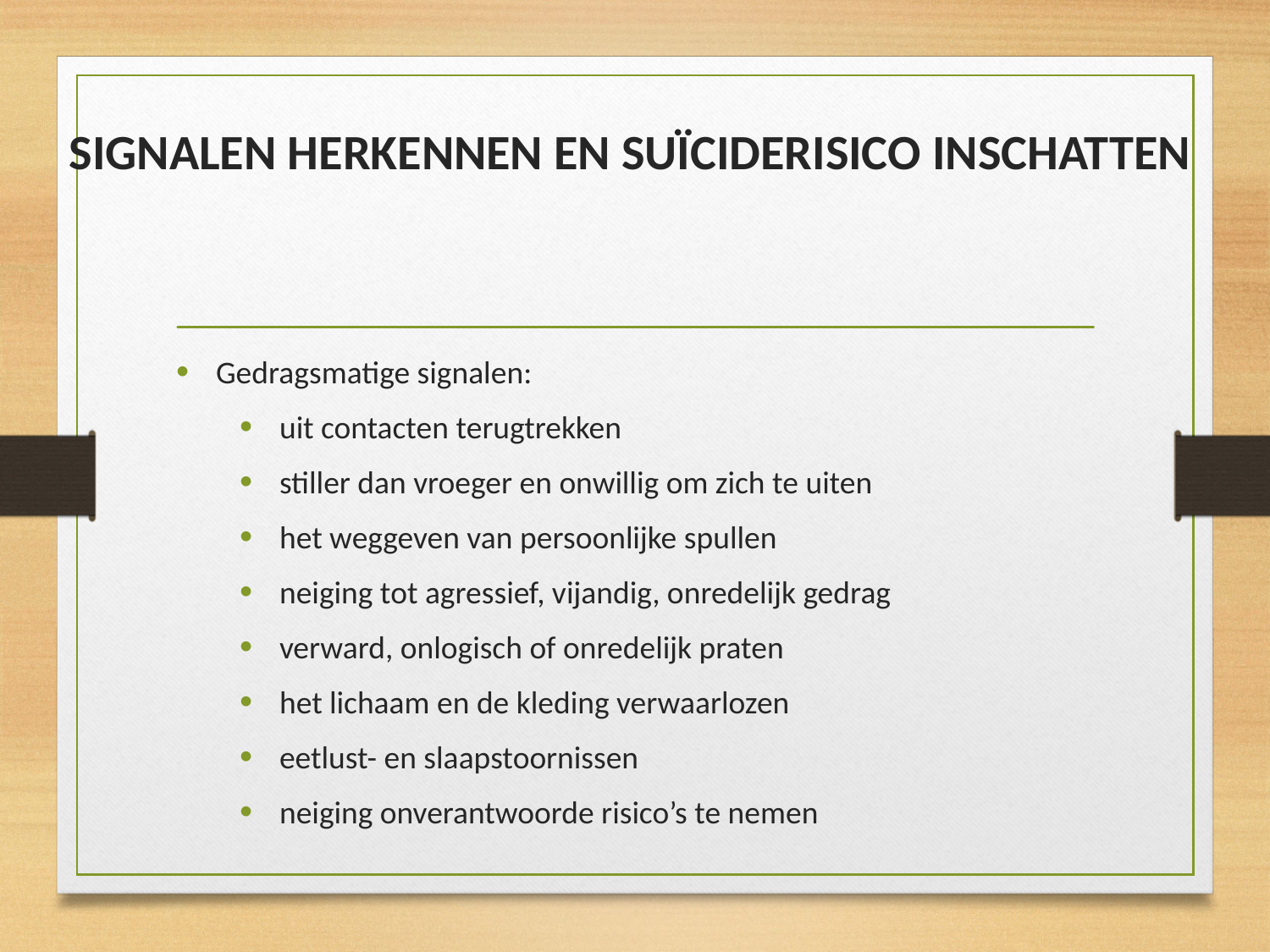

# SIGNALEN HERKENNEN EN SUÏCIDERISICO INSCHATTEN
Gedragsmatige signalen:
uit contacten terugtrekken
stiller dan vroeger en onwillig om zich te uiten
het weggeven van persoonlijke spullen
neiging tot agressief, vijandig, onredelijk gedrag
verward, onlogisch of onredelijk praten
het lichaam en de kleding verwaarlozen
eetlust- en slaapstoornissen
neiging onverantwoorde risico’s te nemen